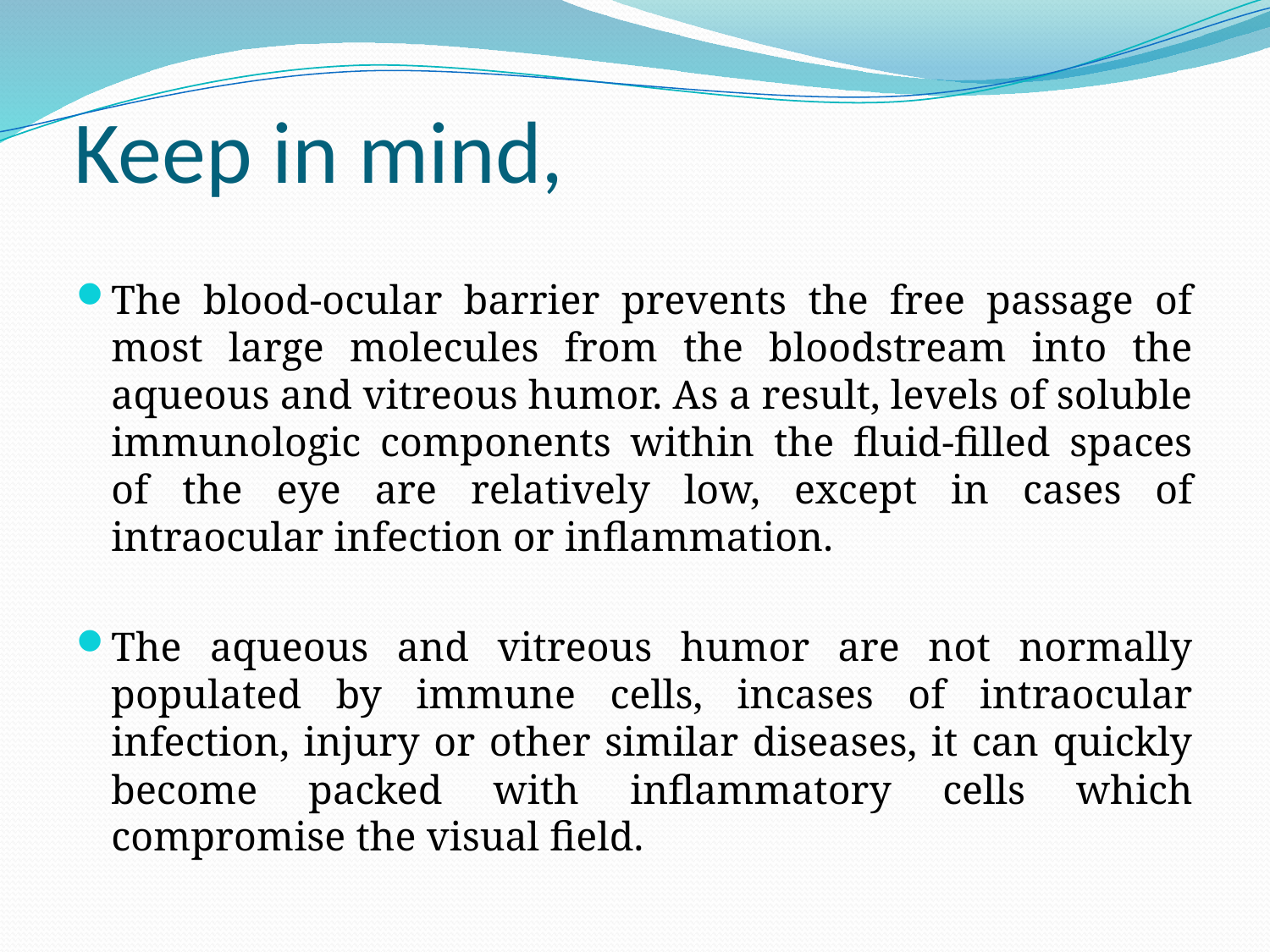

# Keep in mind,
The blood-ocular barrier prevents the free passage of most large molecules from the bloodstream into the aqueous and vitreous humor. As a result, levels of soluble immunologic components within the fluid-filled spaces of the eye are relatively low, except in cases of intraocular infection or inflammation.

The aqueous and vitreous humor are not normally populated by immune cells, incases of intraocular infection, injury or other similar diseases, it can quickly become packed with inflammatory cells which compromise the visual field.